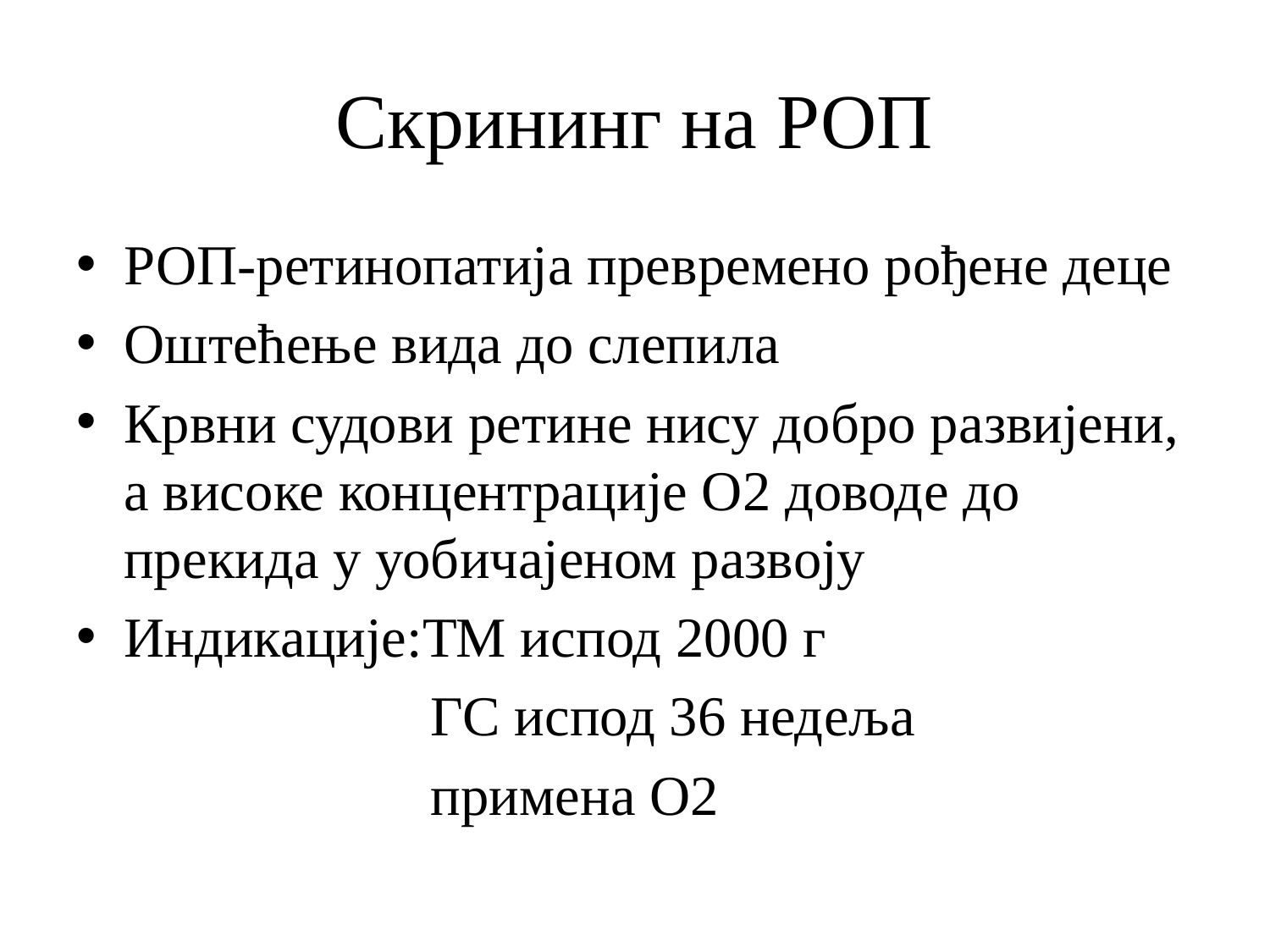

# Скрининг на РОП
РОП-ретинопатија превремено рођене деце
Оштећење вида до слепила
Крвни судови ретине нису добро развијени, а високе концентрације О2 доводе до прекида у уобичајеном развоју
Индикације:ТМ испод 2000 г
                         ГС испод 36 недеља
                         примена О2